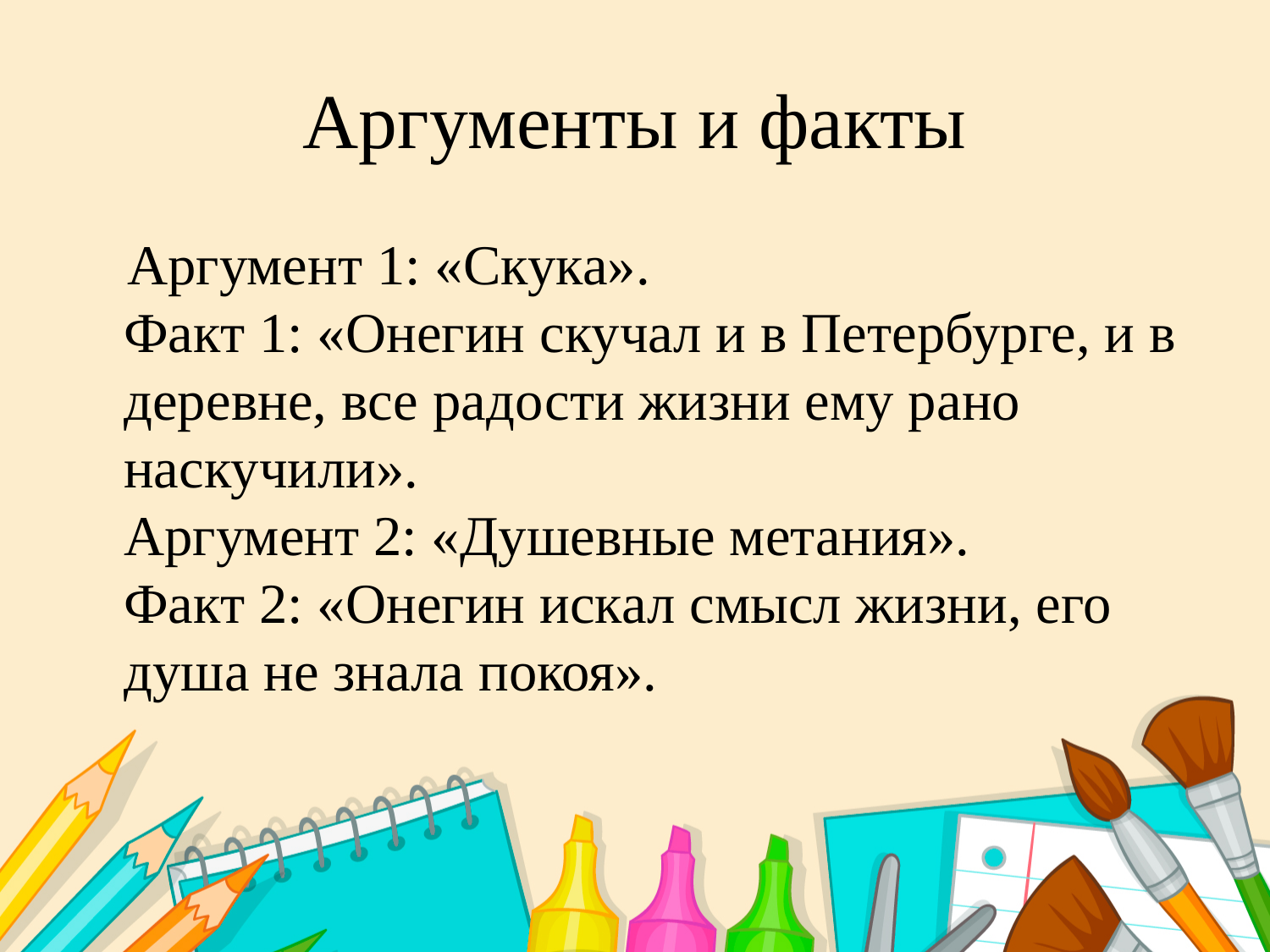

# Аргументы и факты
    Аргумент 1: «Скука».
Факт 1: «Онегин скучал и в Петербурге, и в деревне, все радости жизни ему рано наскучили».
Аргумент 2: «Душевные метания».
Факт 2: «Онегин искал смысл жизни, его душа не знала покоя».